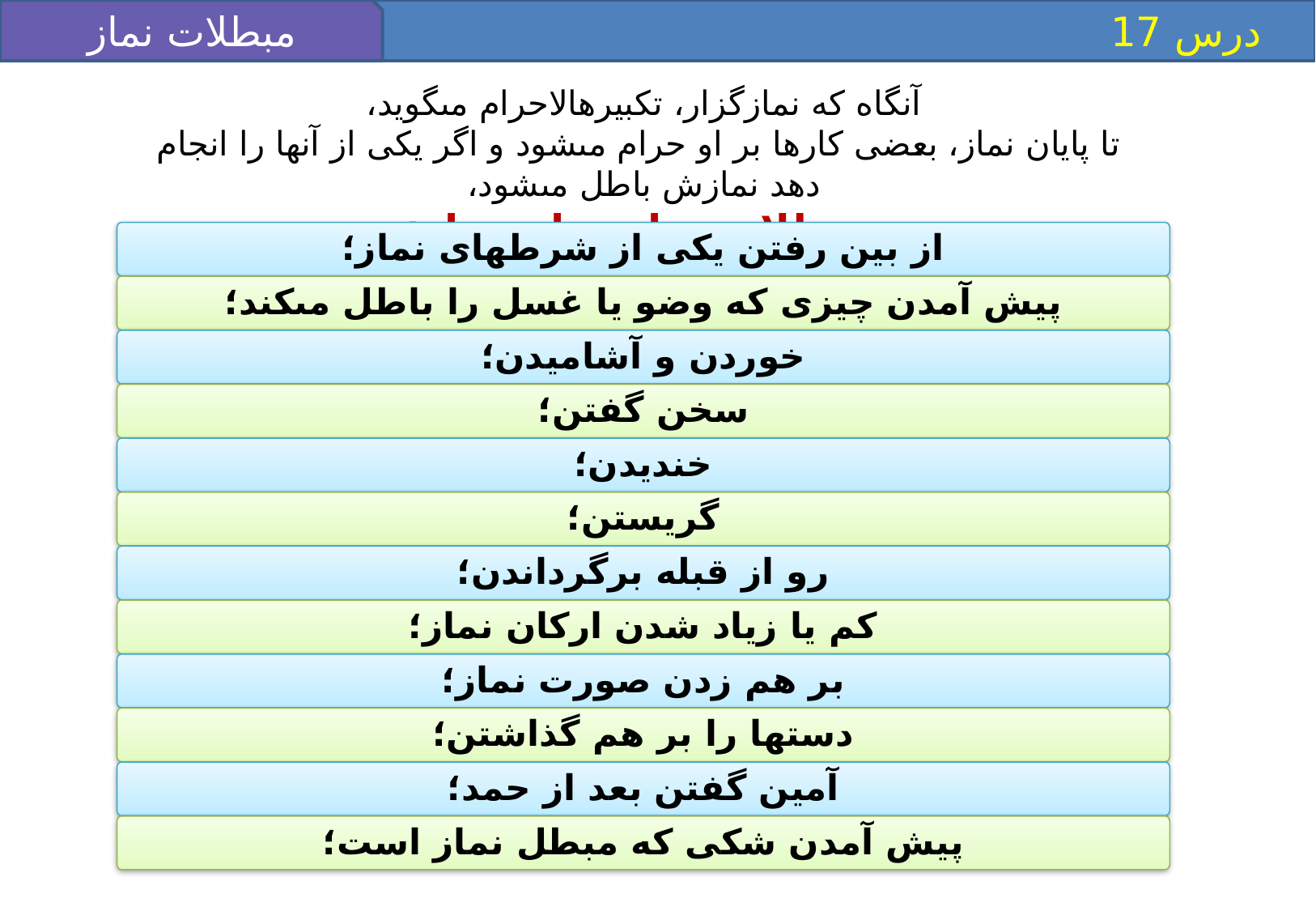

مبطلات نماز
 درس 17
آنگاه كه نمازگزار، تكبيره‏الاحرام مى‏گويد،
تا پايان نماز، بعضى كارها بر او حرام مى‏شود و اگر يكى از آنها را انجام دهد نمازش باطل مى‏شود،
مبطلات نماز عبارتند از:
از بين رفتن يكى از شرطهاى نماز؛
پيش آمدن چيزى كه وضو يا غسل را باطل مى‏كند؛
خوردن و آشاميدن؛
سخن گفتن؛
خنديدن؛
گريستن؛
رو از قبله برگرداندن؛
كم يا زياد شدن اركان نماز؛
بر هم زدن صورت نماز؛
دست‏ها را بر هم گذاشتن؛
آمين گفتن بعد از حمد؛
پيش آمدن شكى كه مبطل نماز است؛